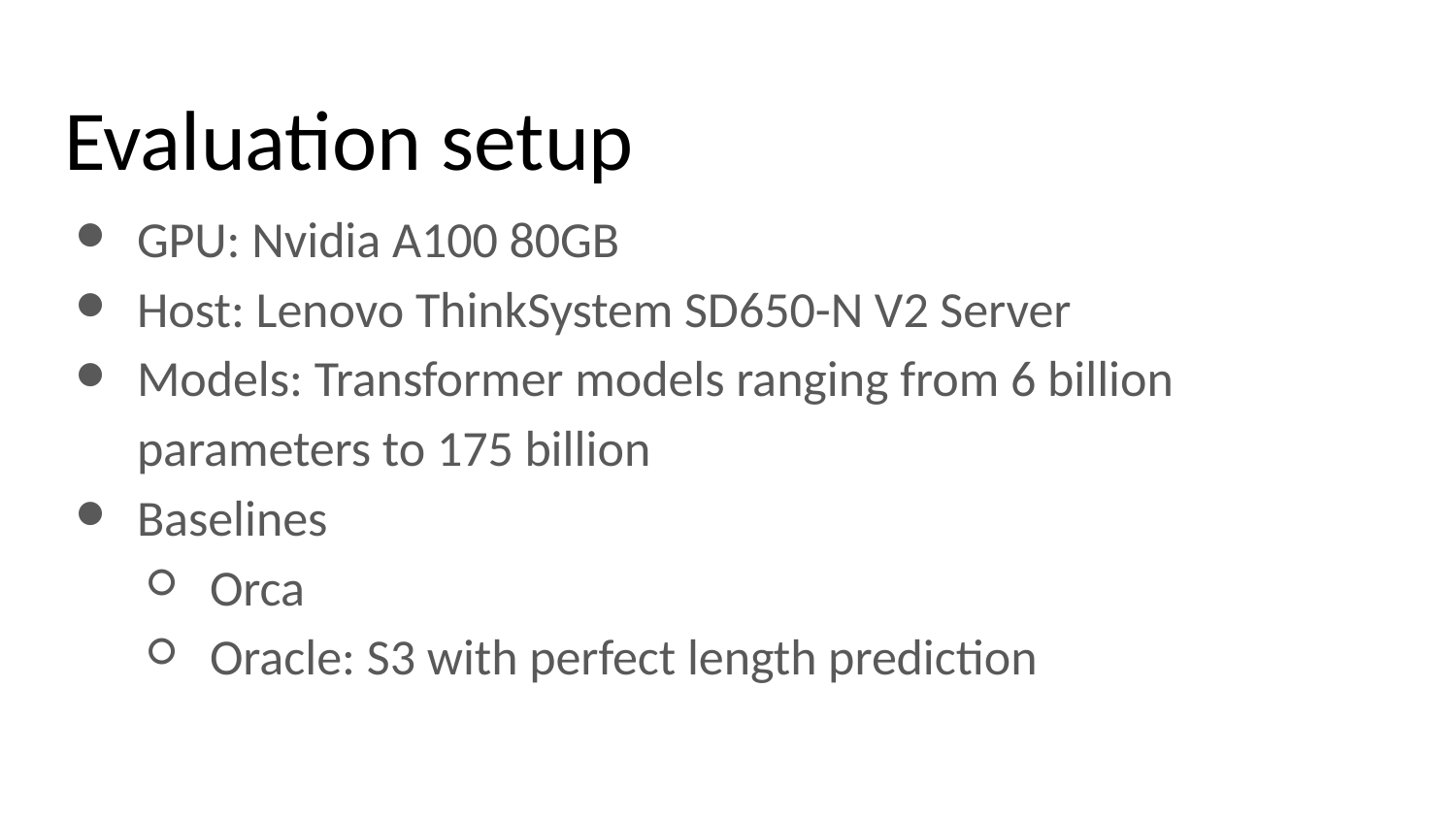

# Evaluation setup
GPU: Nvidia A100 80GB
Host: Lenovo ThinkSystem SD650-N V2 Server
Models: Transformer models ranging from 6 billion parameters to 175 billion
Baselines
Orca
Oracle: S3 with perfect length prediction